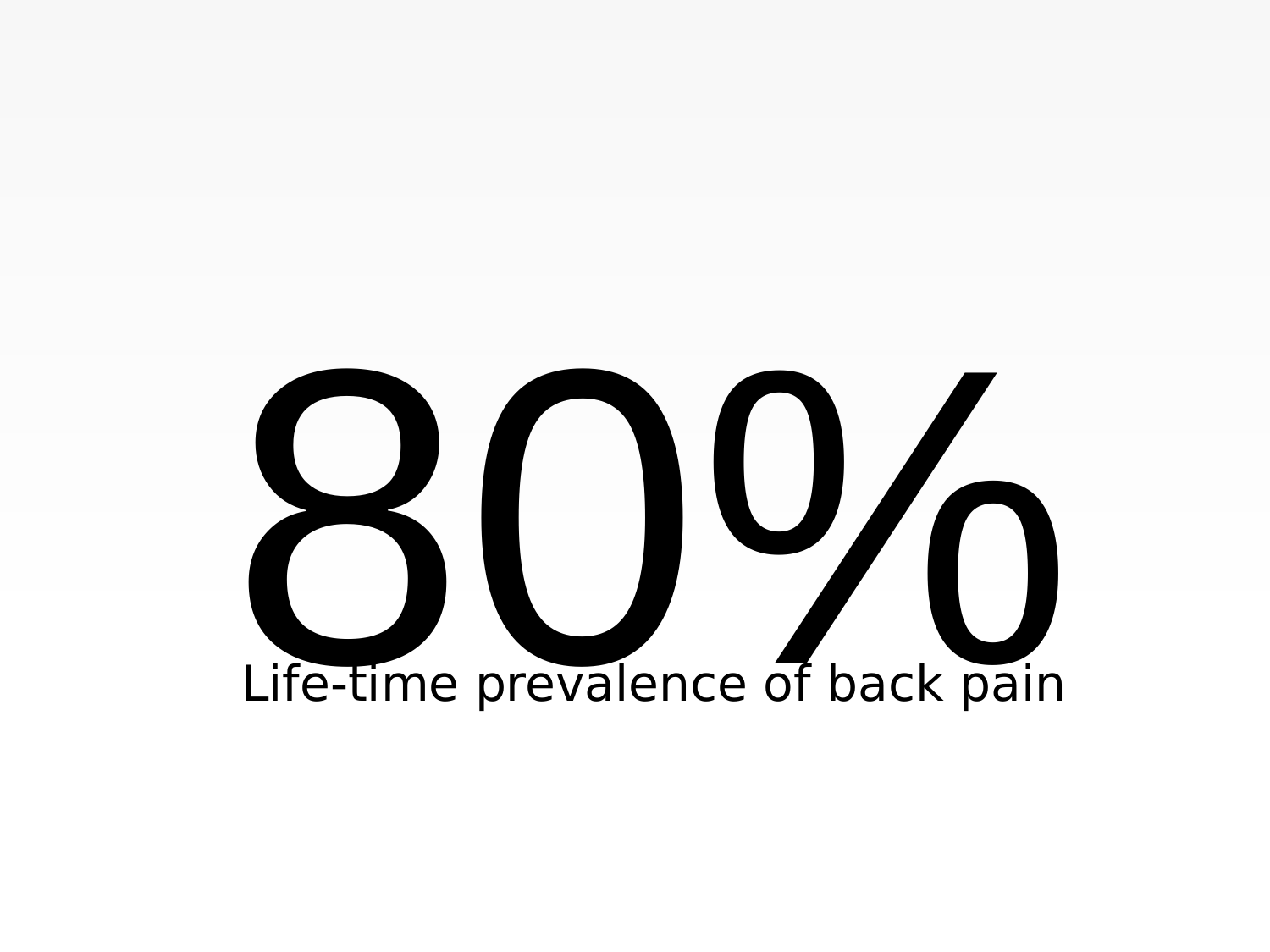

# 80%
Life-time prevalence of back pain